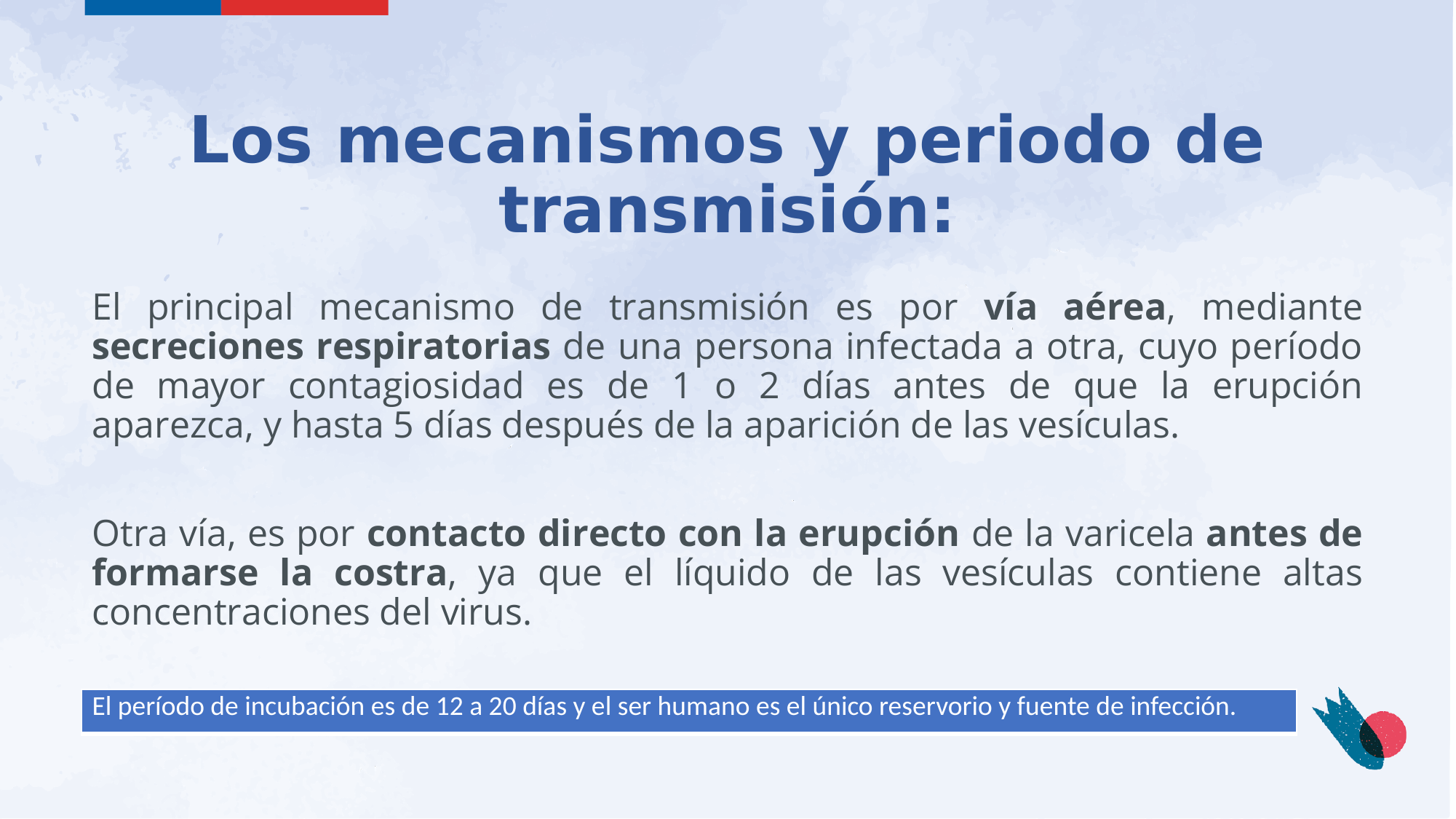

# Los mecanismos y periodo de transmisión:
El principal mecanismo de transmisión es por vía aérea, mediante secreciones respiratorias de una persona infectada a otra, cuyo período de mayor contagiosidad es de 1 o 2 días antes de que la erupción aparezca, y hasta 5 días después de la aparición de las vesículas.

Otra vía, es por contacto directo con la erupción de la varicela antes de formarse la costra, ya que el líquido de las vesículas contiene altas concentraciones del virus.
| El período de incubación es de 12 a 20 días y el ser humano es el único reservorio y fuente de infección. |
| --- |